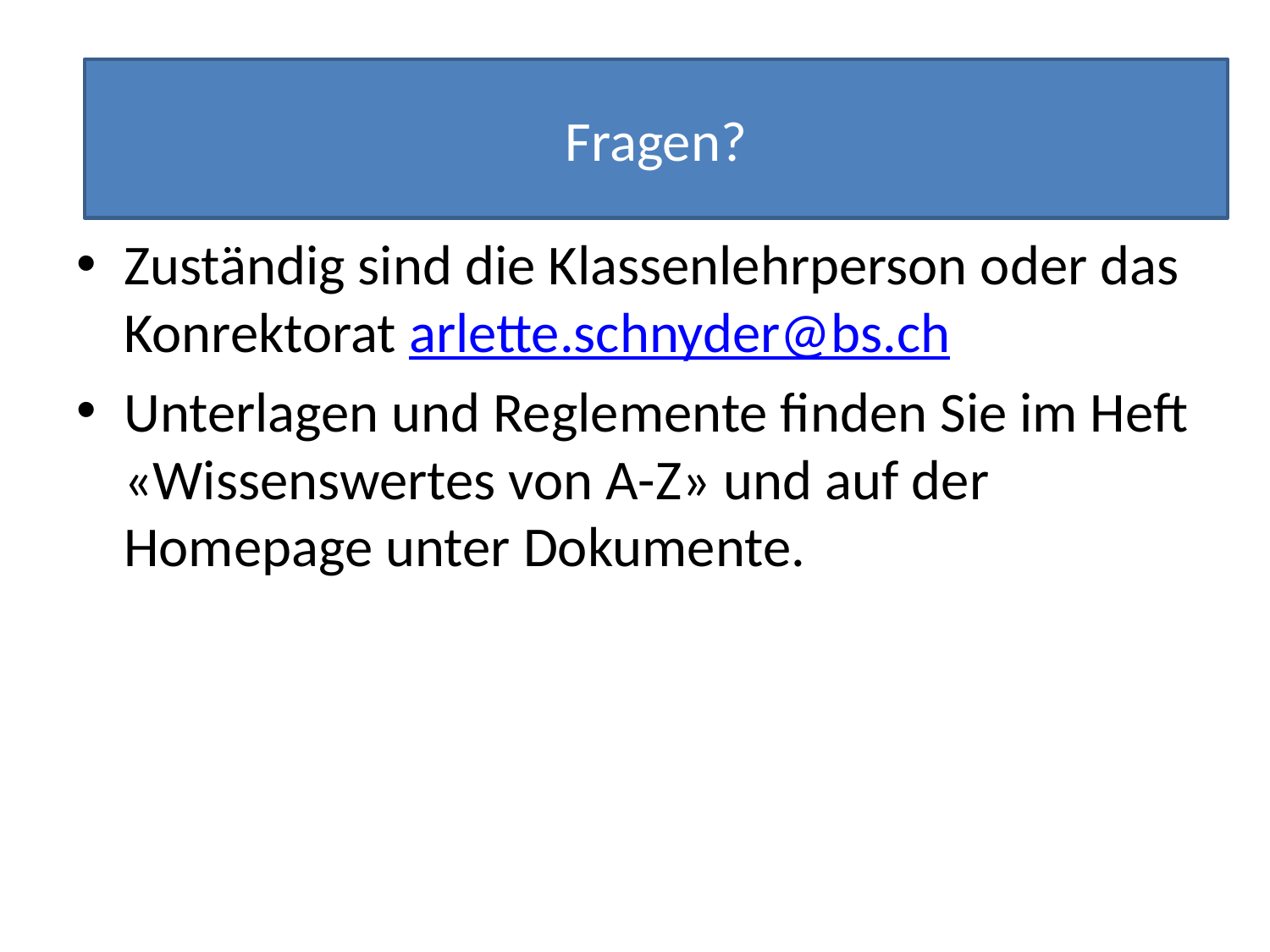

# Fragen
Fragen?
Zuständig sind die Klassenlehrperson oder das Konrektorat arlette.schnyder@bs.ch
Unterlagen und Reglemente finden Sie im Heft «Wissenswertes von A-Z» und auf der Homepage unter Dokumente.